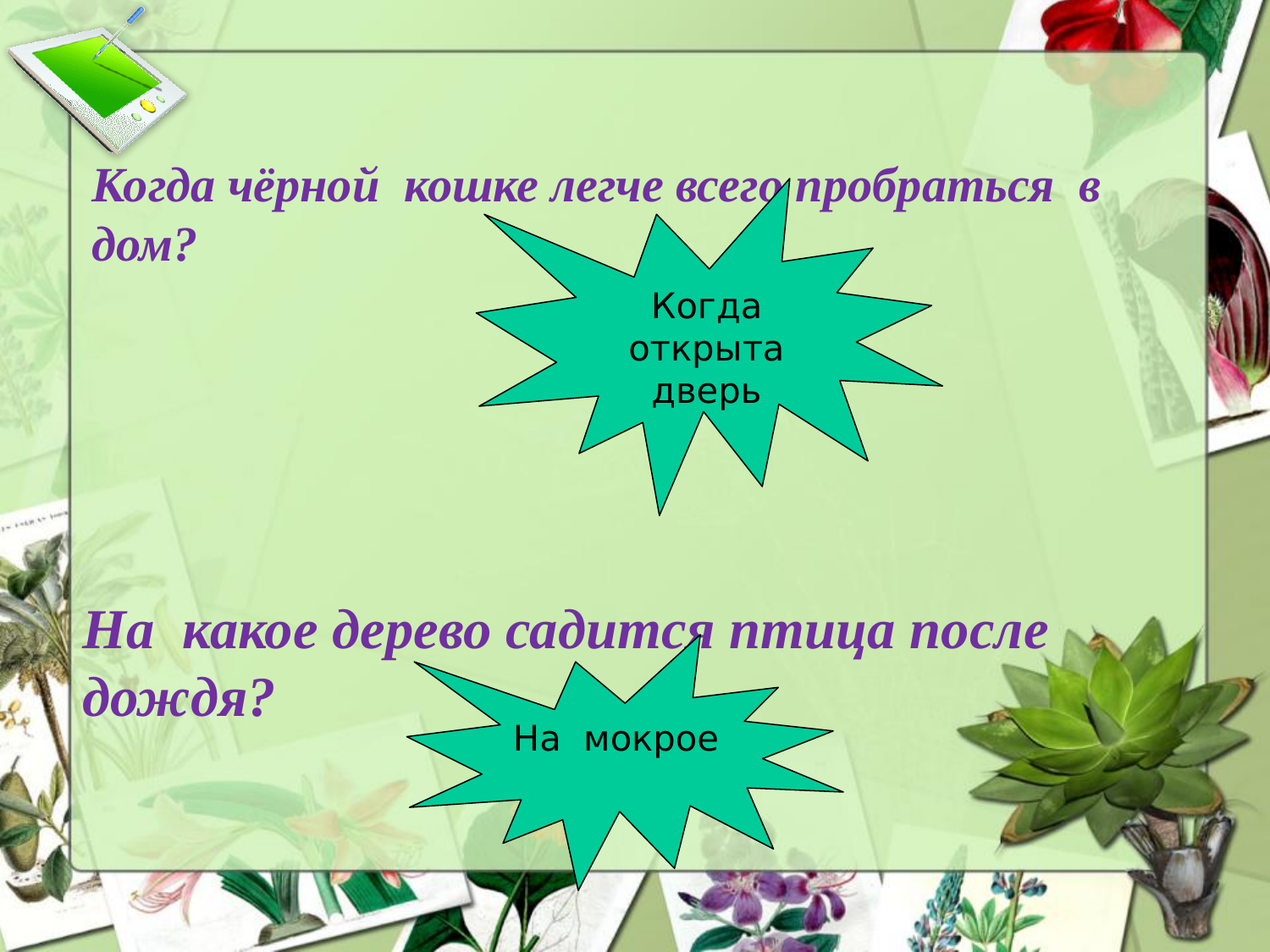

Когда чёрной  кошке легче всего пробраться  в дом?
Когда открыта дверь
На  какое дерево садится птица после дождя?
На  мокрое